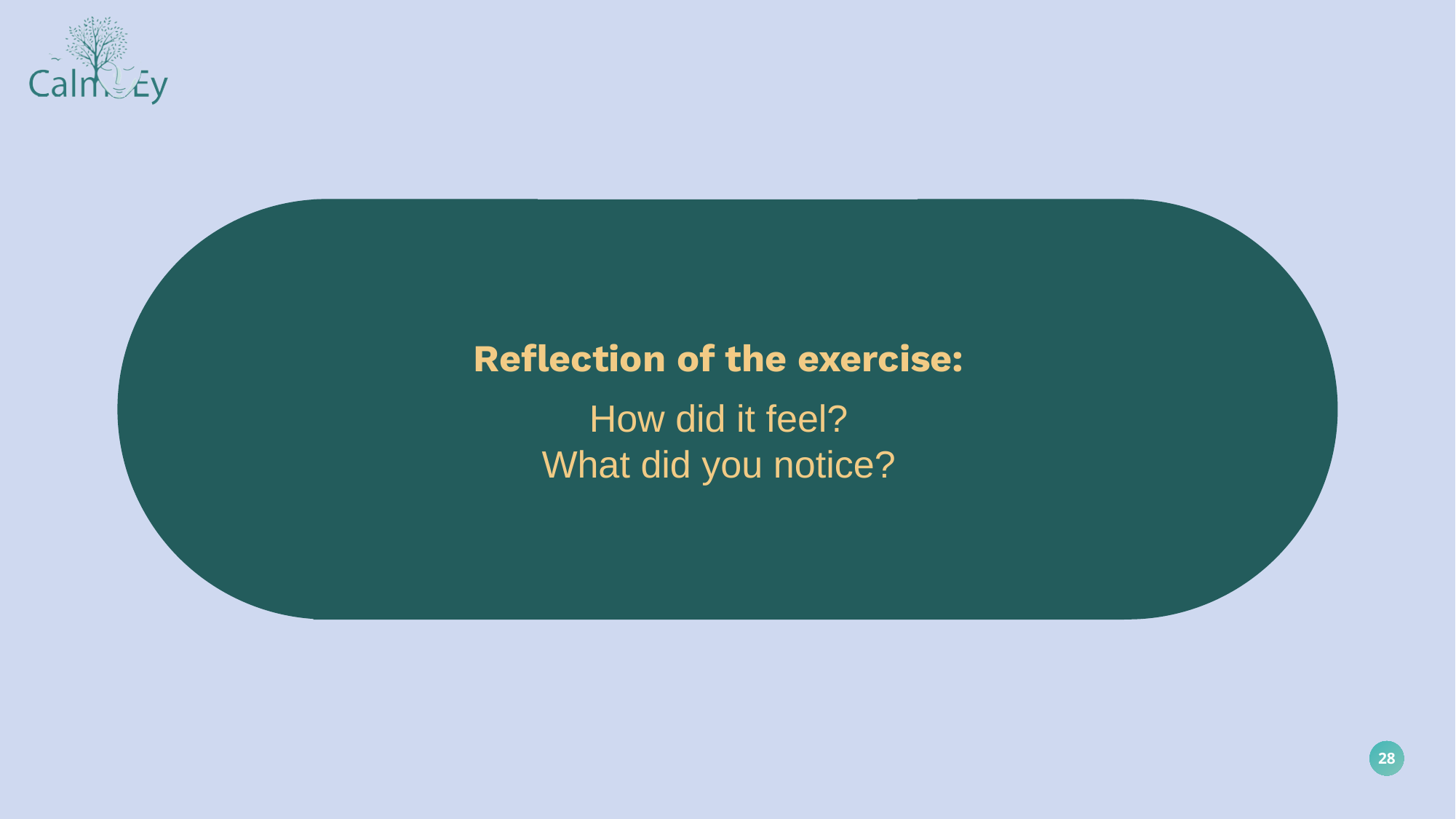

Reflection of the exercise:
How did it feel?
What did you notice?